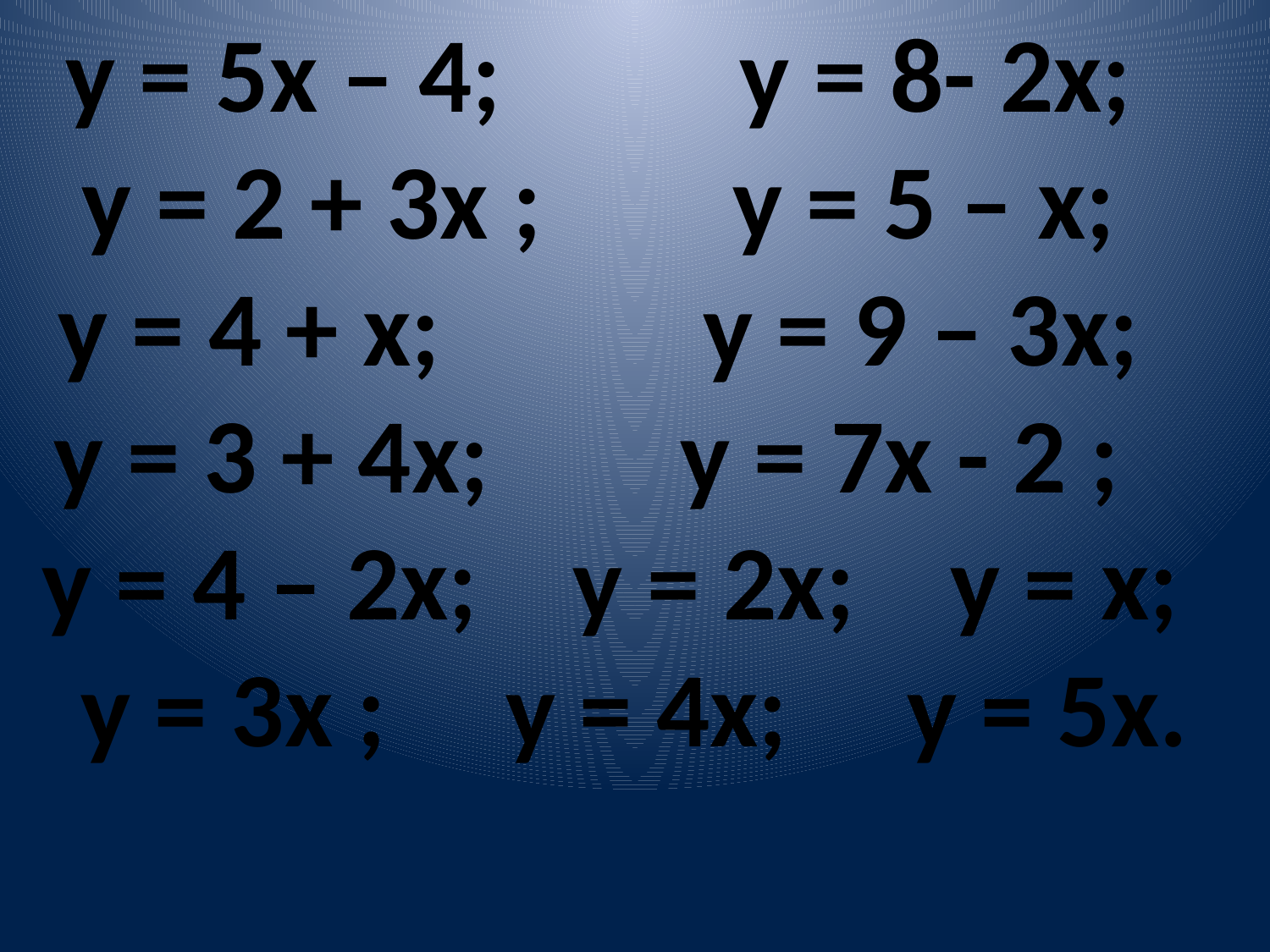

у = 5х – 4;          у = 8- 2х;
у = 2 + 3х ;        у = 5 – х;
у = 4 + х;           у = 9 – 3х;
у = 3 + 4х;        у = 7х - 2 ;
у = 4 – 2х;    у = 2х;    у = х;   у = 3х ;     у = 4х;     у = 5х.